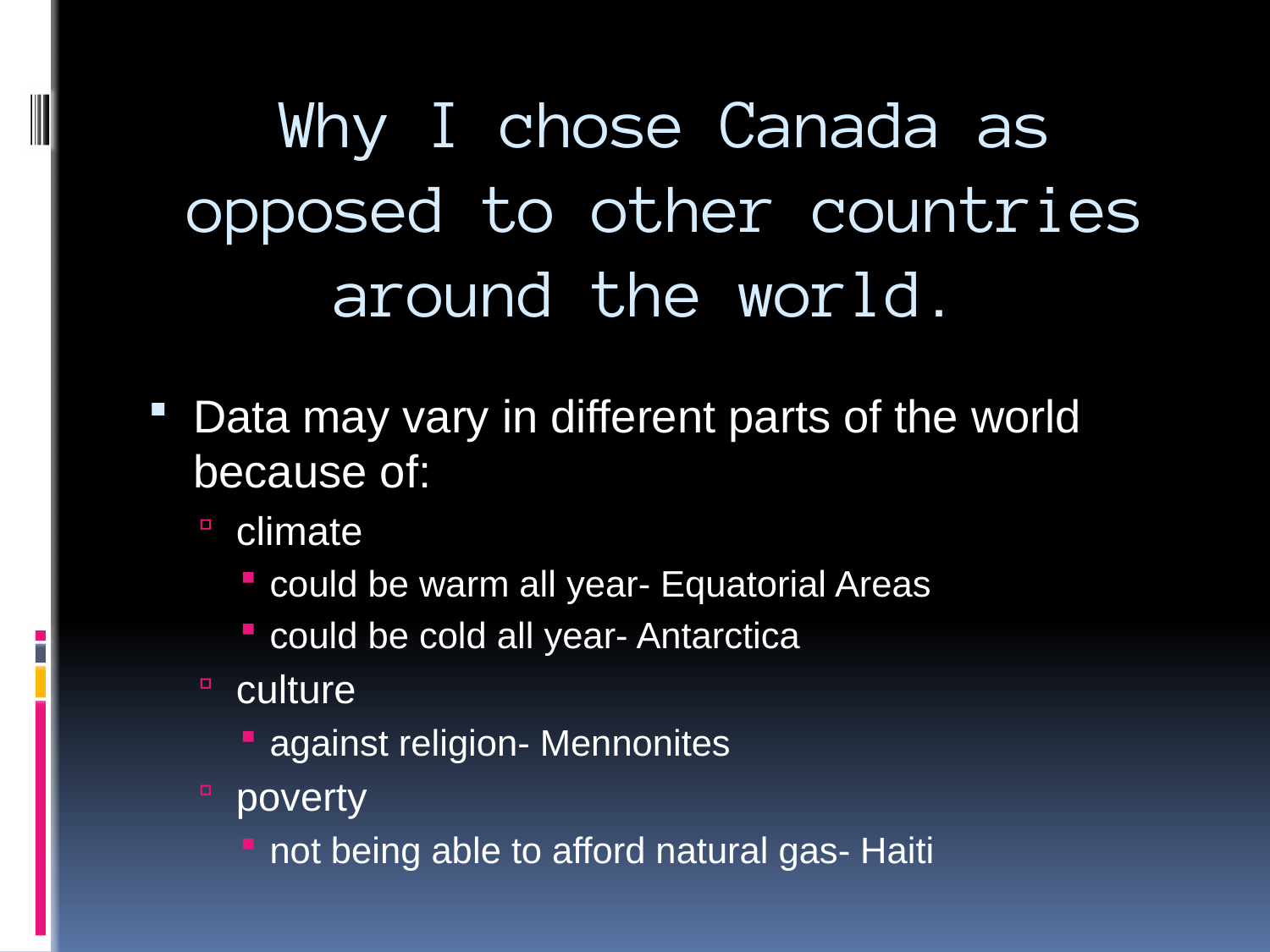

# Why I chose Canada as opposed to other countries around the world.
Data may vary in different parts of the world because of:
climate
could be warm all year- Equatorial Areas
could be cold all year- Antarctica
culture
against religion- Mennonites
poverty
not being able to afford natural gas- Haiti